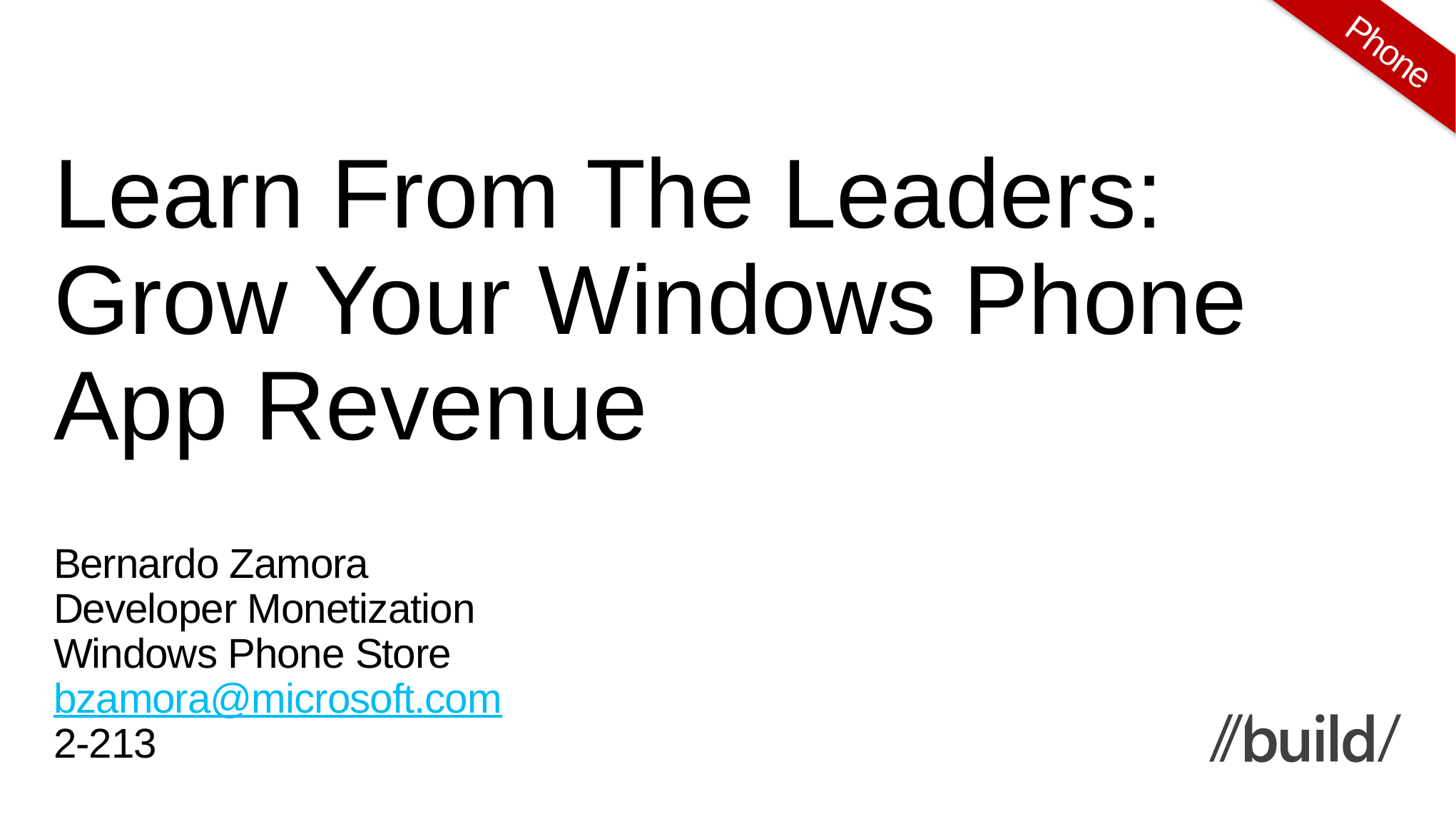

Phone
# Learn From The Leaders: Grow Your Windows Phone App Revenue
Bernardo Zamora
Developer Monetization
Windows Phone Store
bzamora@microsoft.com
2-213